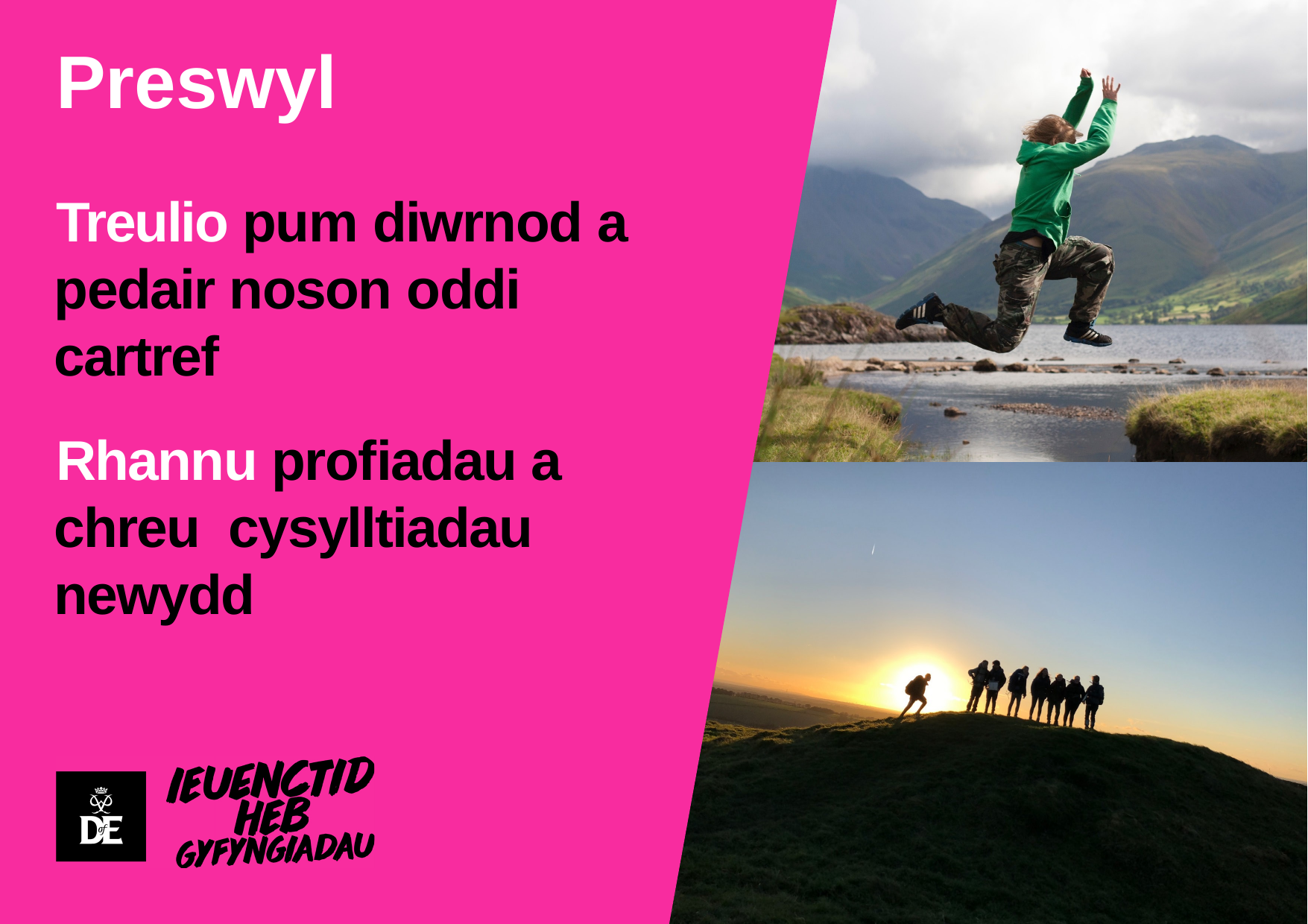

# Preswyl
Treulio pum diwrnod a  pedair noson oddi cartref
Rhannu proﬁadau a chreu  cysylltiadau newydd